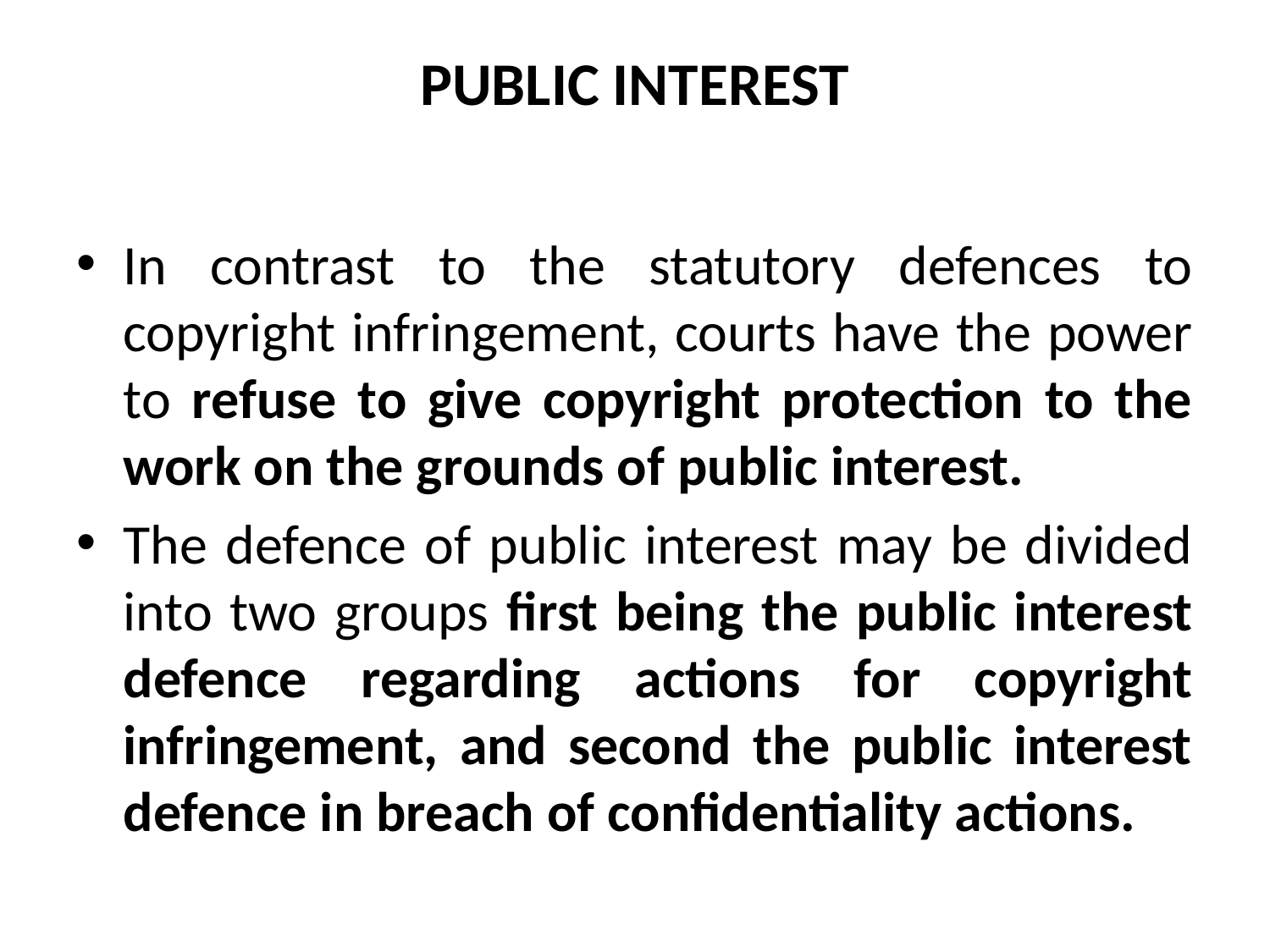

# PUBLIC INTEREST
In contrast to the statutory defences to copyright infringement, courts have the power to refuse to give copyright protection to the work on the grounds of public interest.
The defence of public interest may be divided into two groups first being the public interest defence regarding actions for copyright infringement, and second the public interest defence in breach of confidentiality actions.